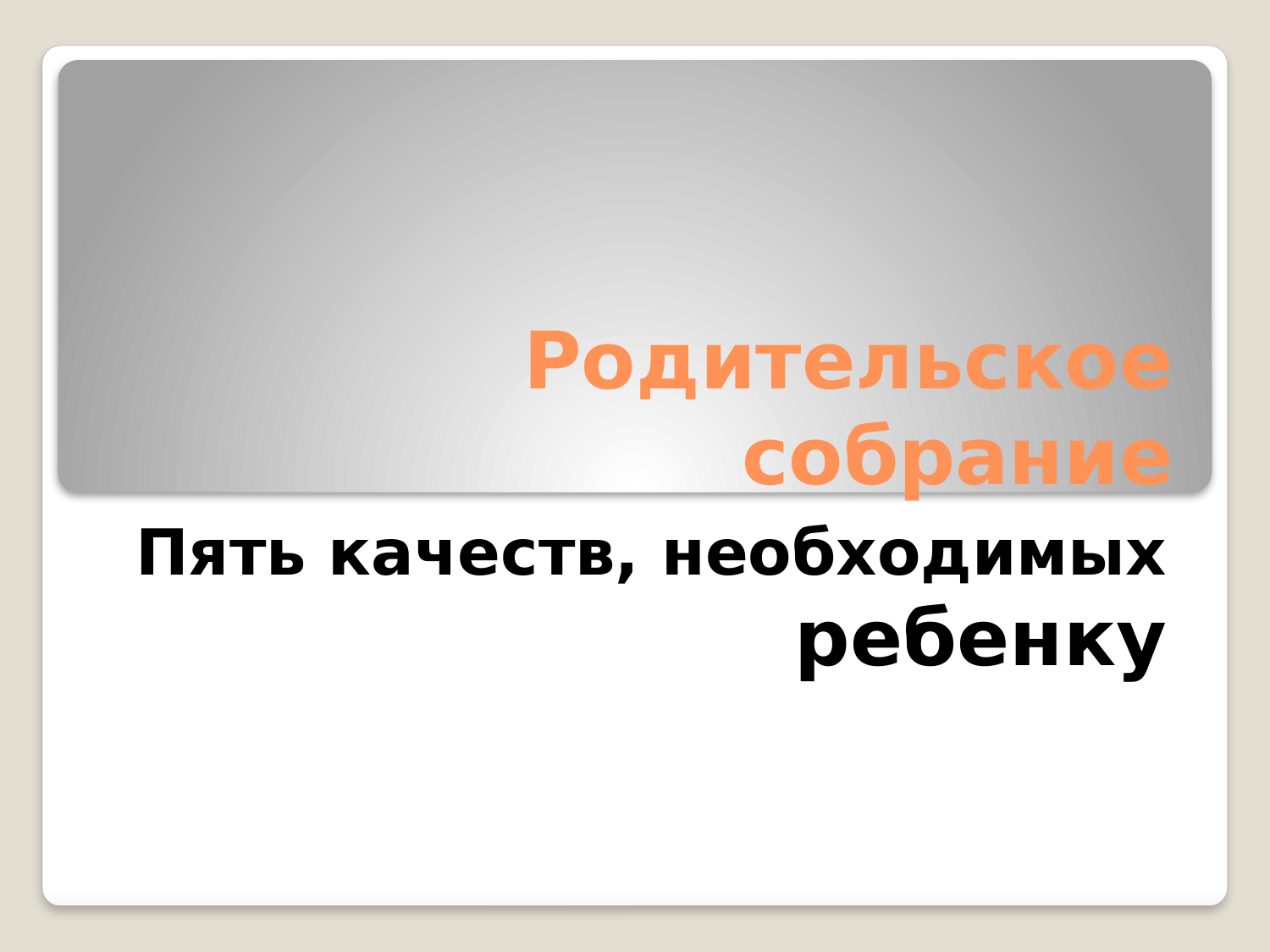

# Родительское собрание
Пять качеств, необходимых ребенку